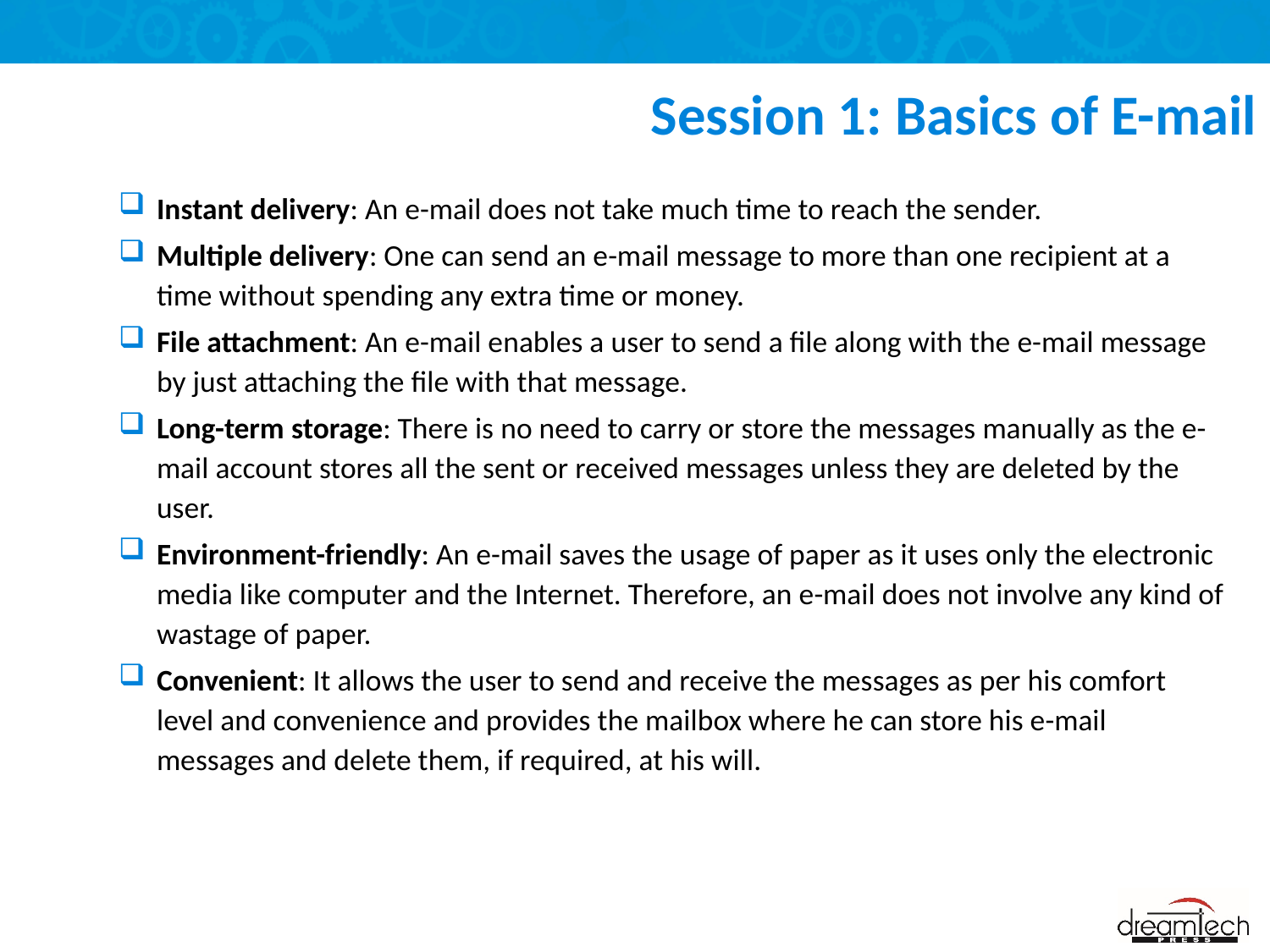

# Session 1: Basics of E-mail
Instant delivery: An e-mail does not take much time to reach the sender.
Multiple delivery: One can send an e-mail message to more than one recipient at a time without spending any extra time or money.
File attachment: An e-mail enables a user to send a file along with the e-mail message by just attaching the file with that message.
Long-term storage: There is no need to carry or store the messages manually as the e-mail account stores all the sent or received messages unless they are deleted by the user.
Environment-friendly: An e-mail saves the usage of paper as it uses only the electronic media like computer and the Internet. Therefore, an e-mail does not involve any kind of wastage of paper.
Convenient: It allows the user to send and receive the messages as per his comfort level and convenience and provides the mailbox where he can store his e-mail messages and delete them, if required, at his will.